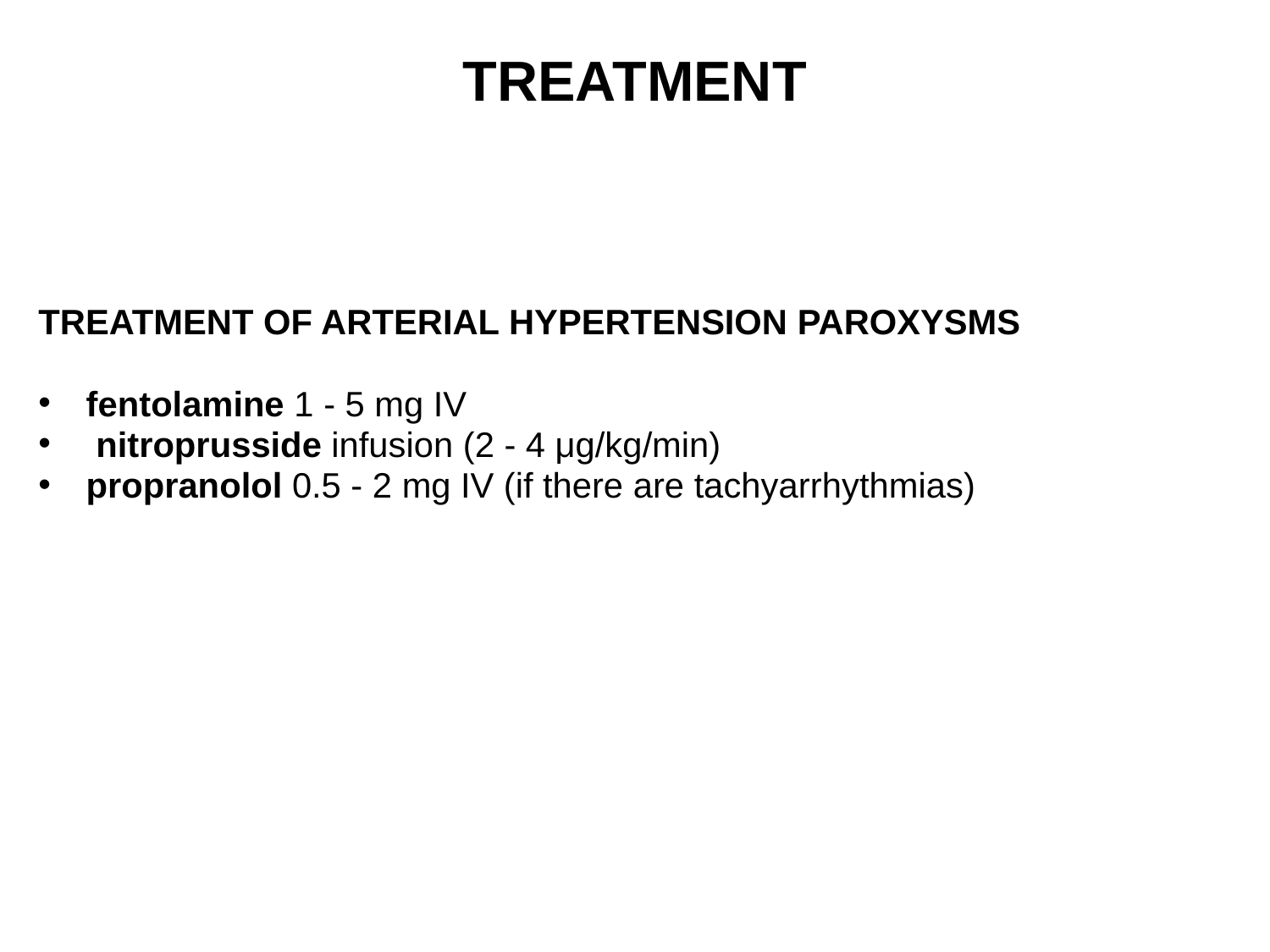

# TREATMENT

TREATMENT OF ARTERIAL HYPERTENSION PAROXYSMS

fentolamine 1 - 5 mg IV
 nitroprusside infusion (2 - 4 μg/kg/min)
propranolol 0.5 - 2 mg IV (if there are tachyarrhythmias)